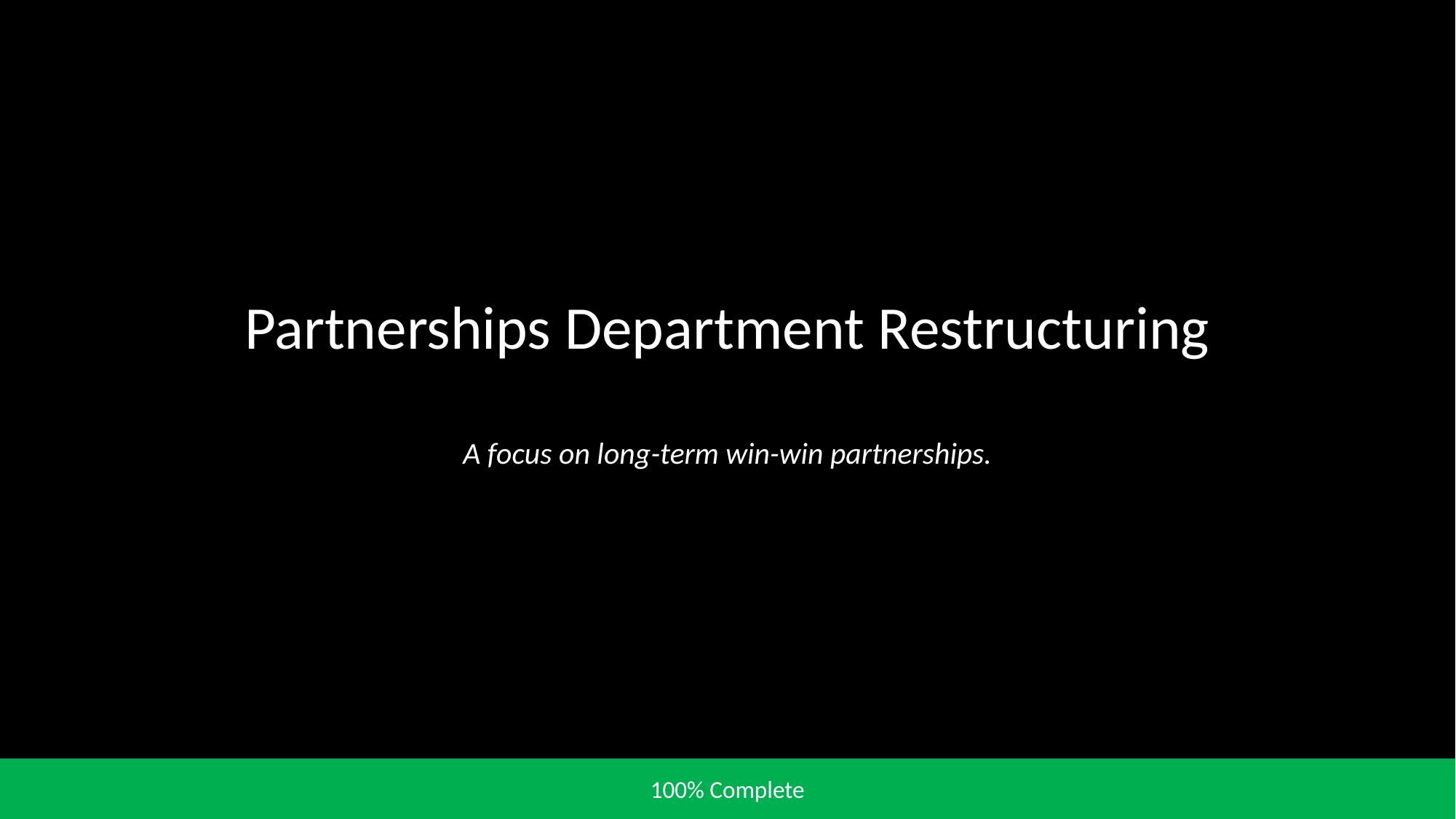

Partnerships Department Restructuring
A focus on long-term win-win partnerships.
100% Complete